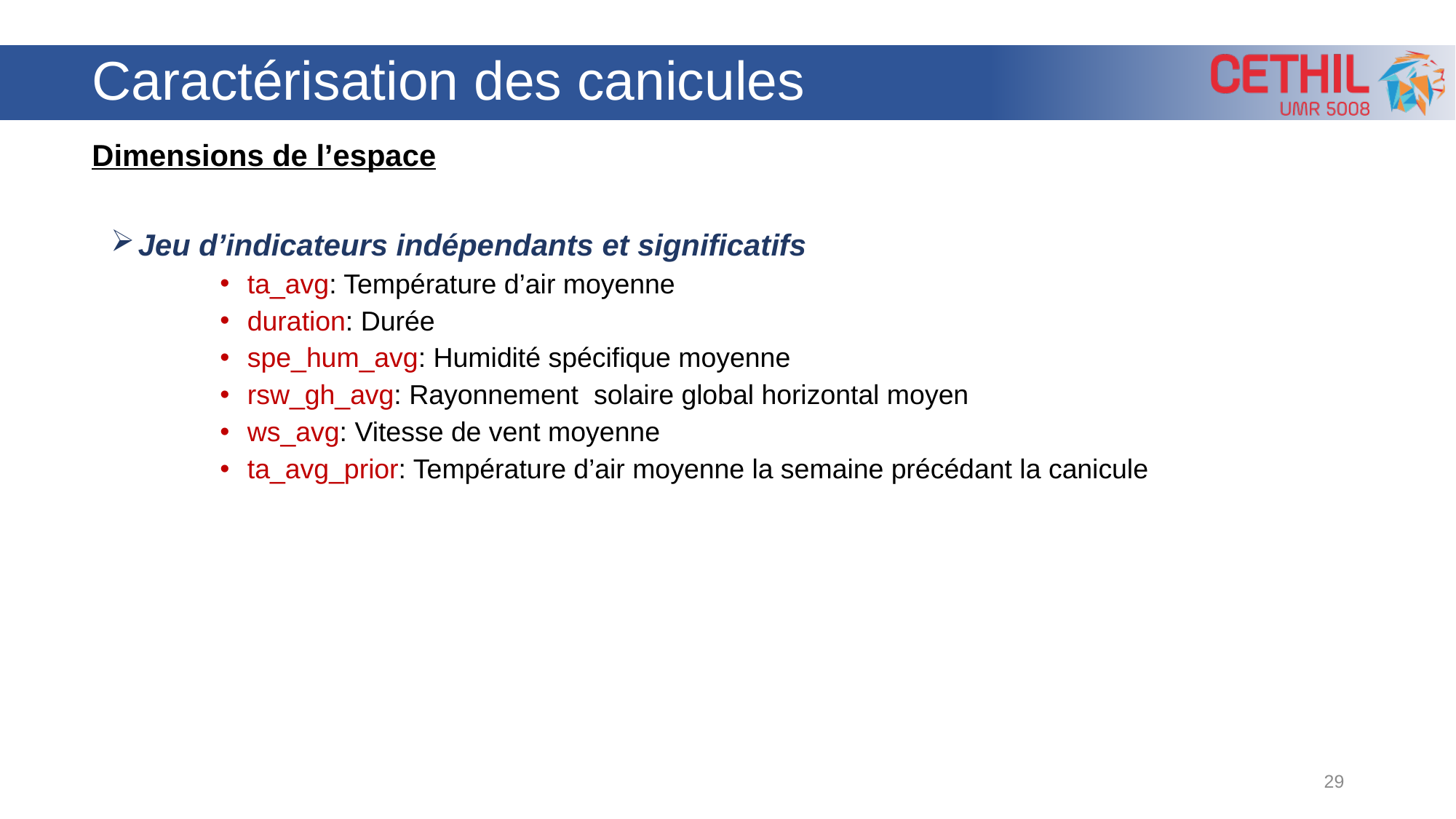

# Caractérisation des canicules
Dimensions de l’espace
Jeu d’indicateurs indépendants et significatifs
ta_avg: Température d’air moyenne
duration: Durée
spe_hum_avg: Humidité spécifique moyenne
rsw_gh_avg: Rayonnement  solaire global horizontal moyen
ws_avg: Vitesse de vent moyenne
ta_avg_prior: Température d’air moyenne la semaine précédant la canicule

29